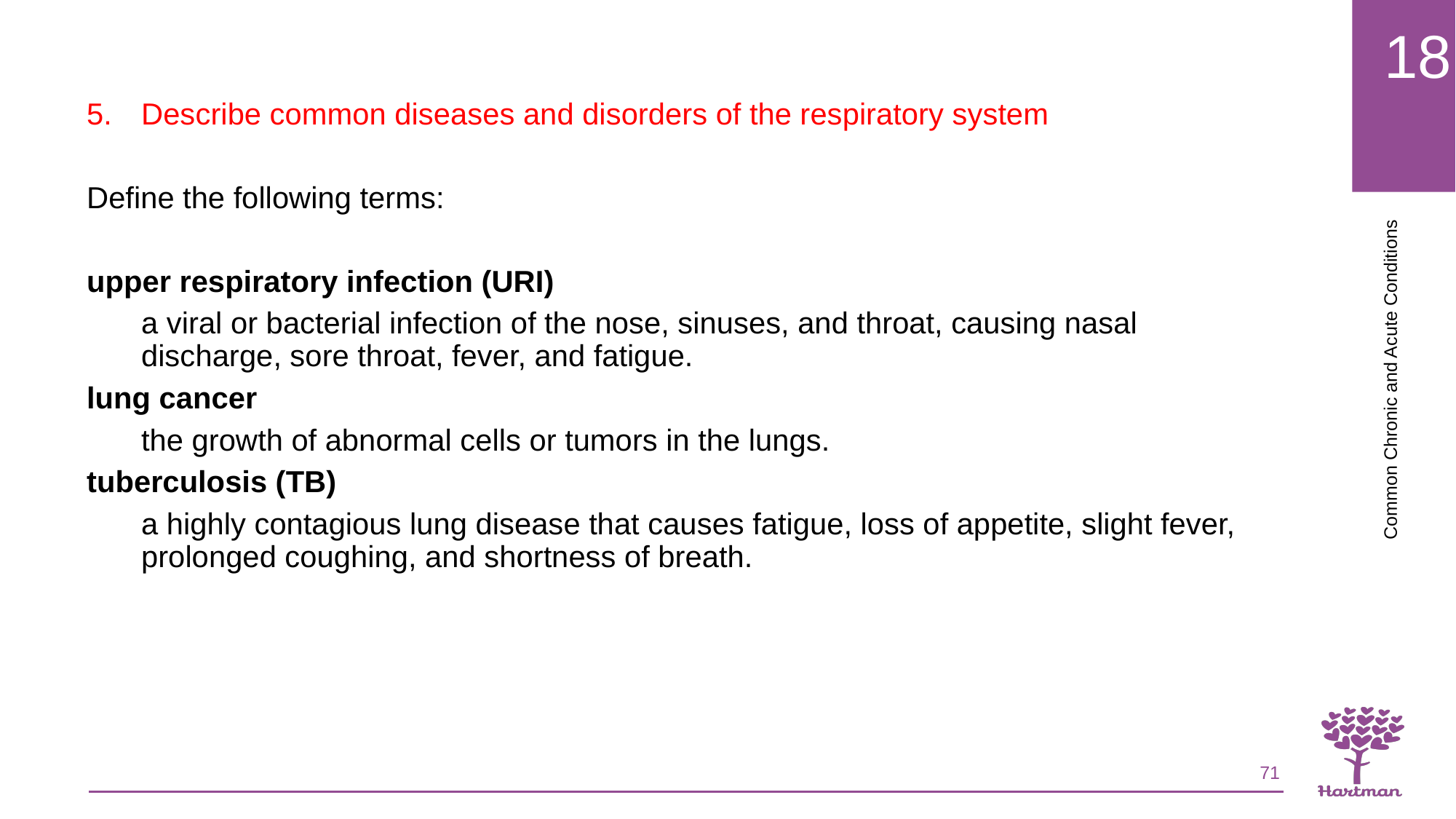

Describe common diseases and disorders of the respiratory system

Define the following terms:

upper respiratory infection (URI)
a viral or bacterial infection of the nose, sinuses, and throat, causing nasal discharge, sore throat, fever, and fatigue.
lung cancer
the growth of abnormal cells or tumors in the lungs.
tuberculosis (TB)
a highly contagious lung disease that causes fatigue, loss of appetite, slight fever, prolonged coughing, and shortness of breath.

71